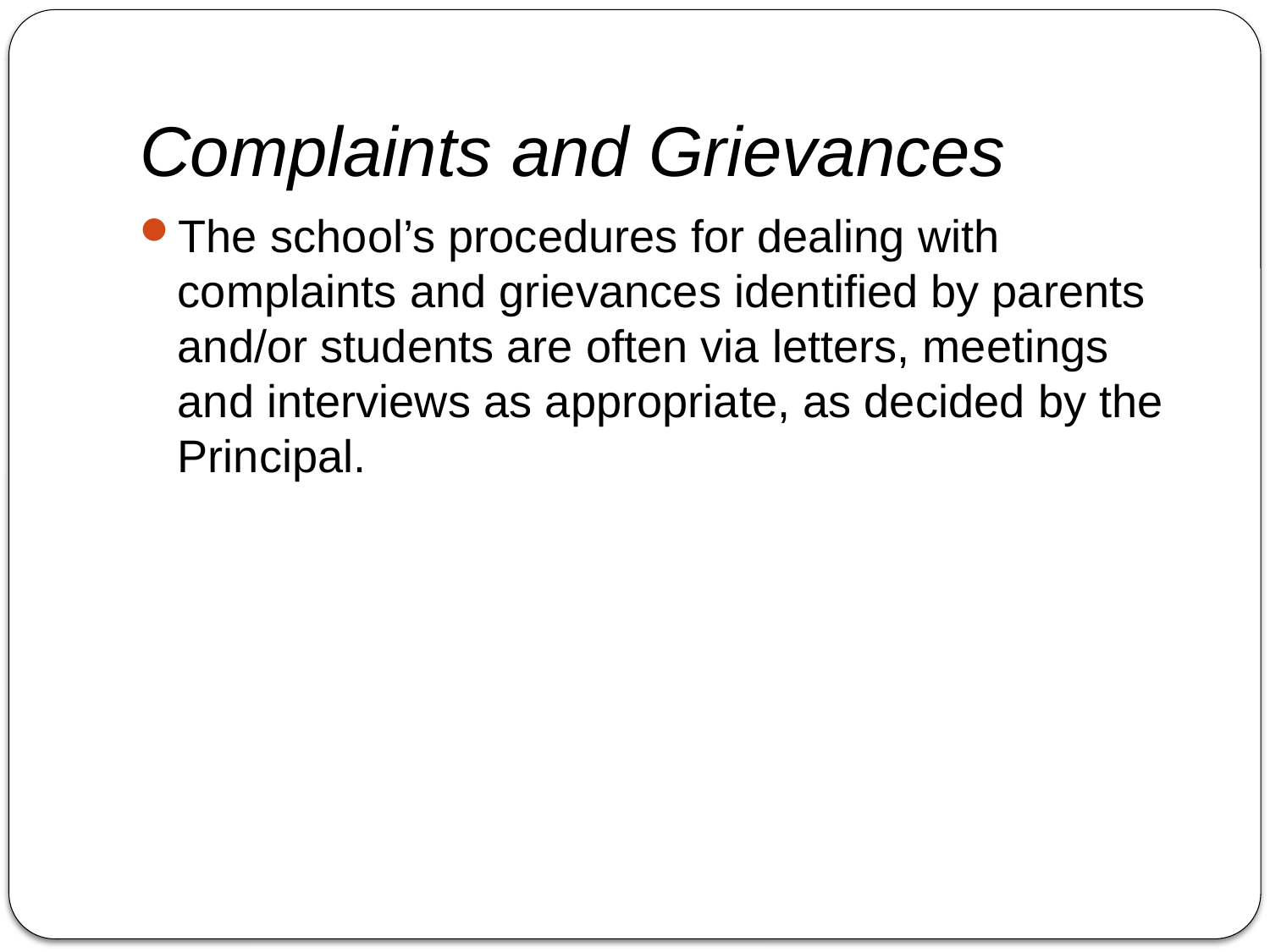

# Complaints and Grievances
The school’s procedures for dealing with complaints and grievances identified by parents and/or students are often via letters, meetings and interviews as appropriate, as decided by the Principal.